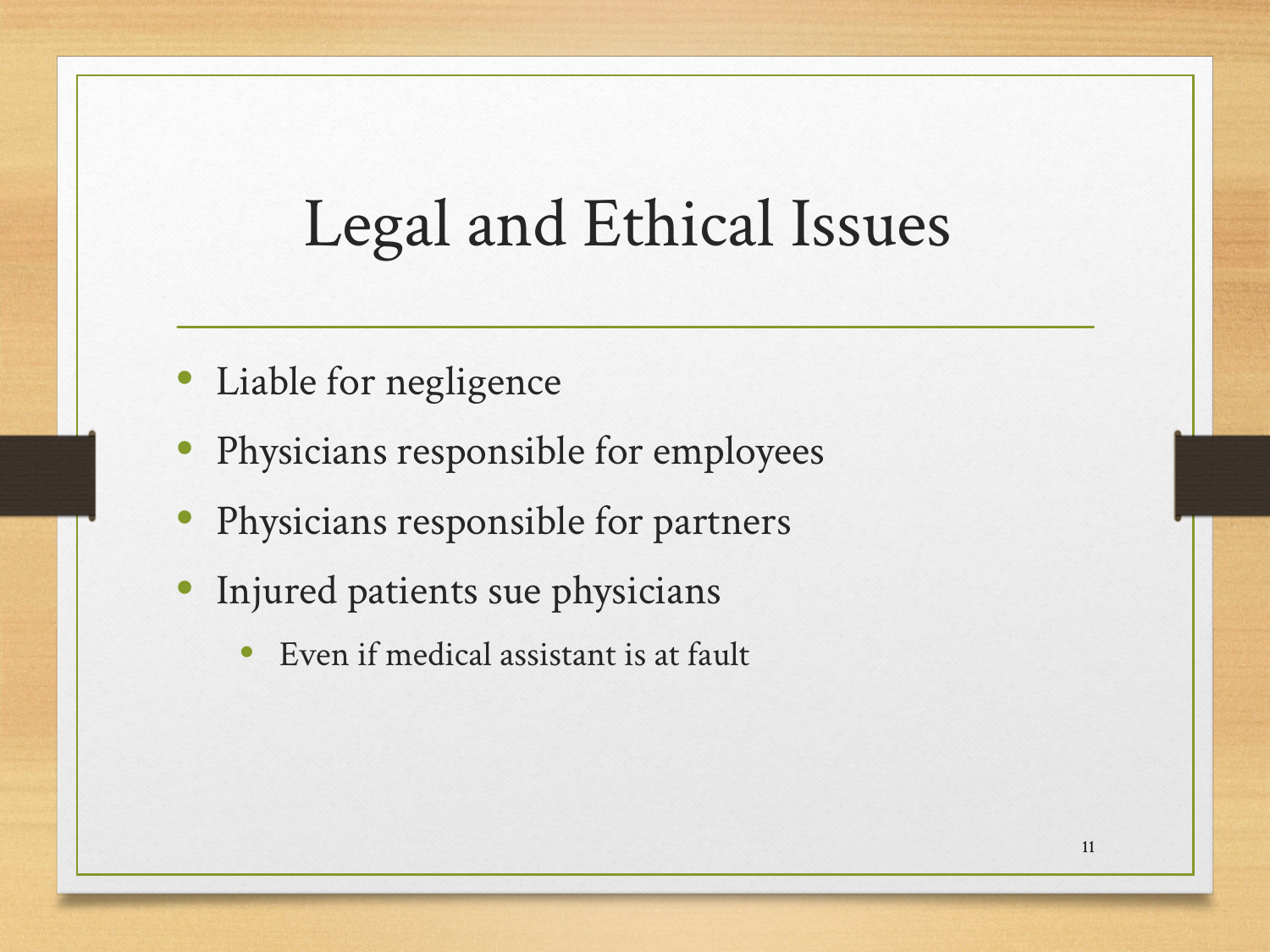

# Legal and Ethical Issues
Liable for negligence
Physicians responsible for employees
Physicians responsible for partners
Injured patients sue physicians
Even if medical assistant is at fault
 11